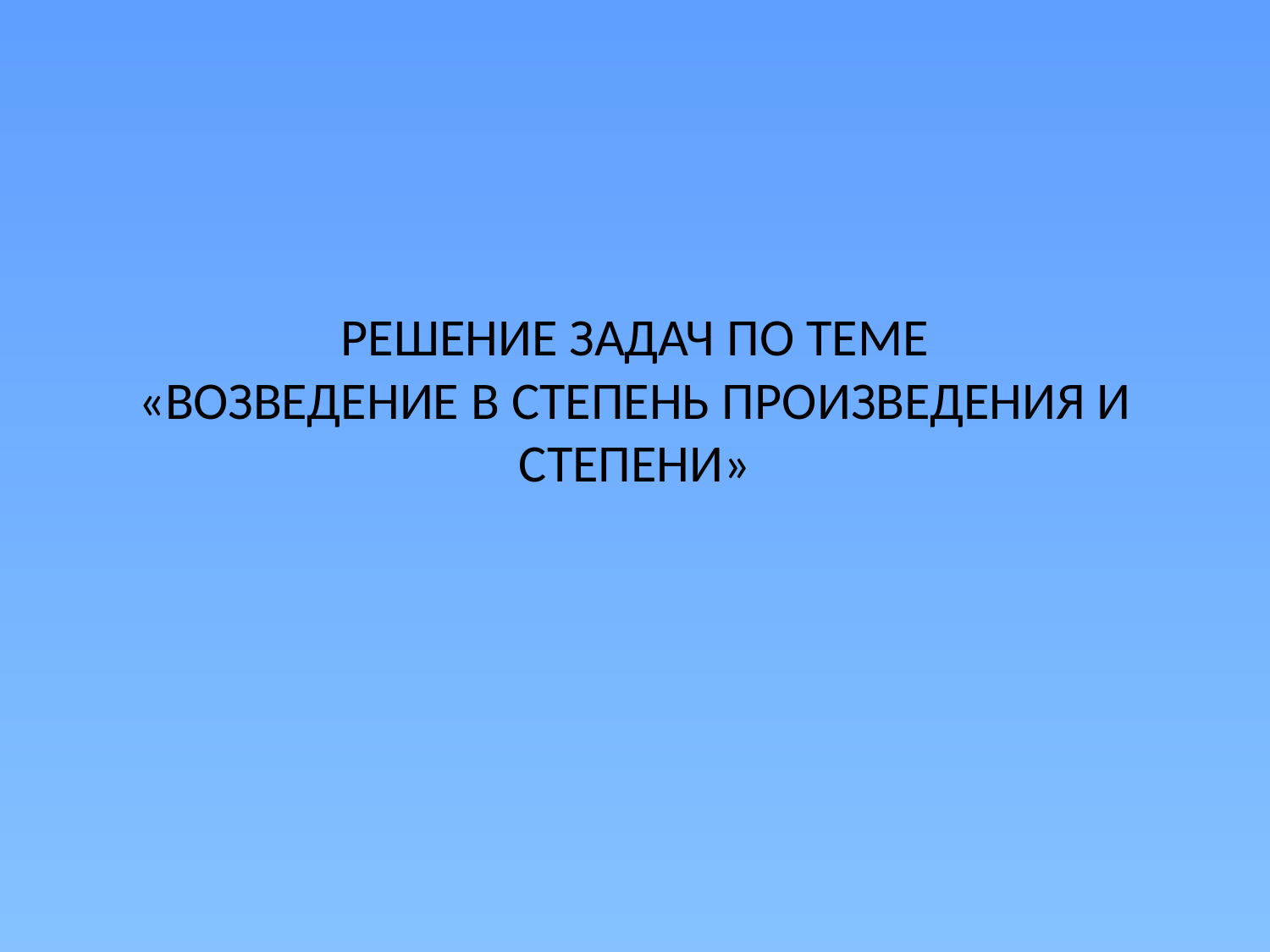

# РЕШЕНИЕ ЗАДАЧ ПО ТЕМЕ «ВОЗВЕДЕНИЕ В СТЕПЕНЬ ПРОИЗВЕДЕНИЯ И СТЕПЕНИ»